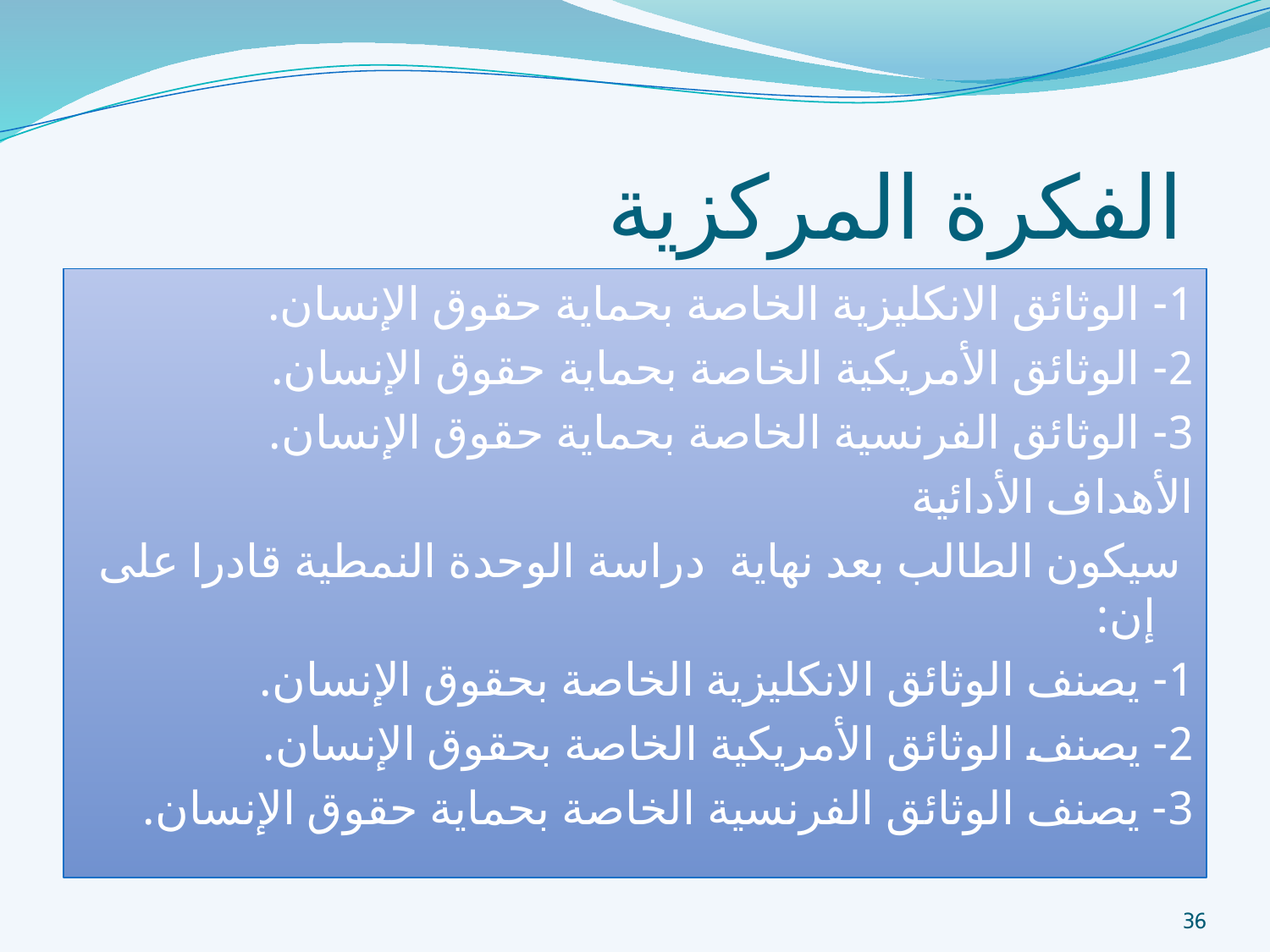

# الفكرة المركزية
1- الوثائق الانكليزية الخاصة بحماية حقوق الإنسان.
2- الوثائق الأمريكية الخاصة بحماية حقوق الإنسان.
3- الوثائق الفرنسية الخاصة بحماية حقوق الإنسان.
الأهداف الأدائية
 سيكون الطالب بعد نهاية  دراسة الوحدة النمطية قادرا على إن:
1- يصنف الوثائق الانكليزية الخاصة بحقوق الإنسان.
2- يصنف الوثائق الأمريكية الخاصة بحقوق الإنسان.
3- يصنف الوثائق الفرنسية الخاصة بحماية حقوق الإنسان.

36